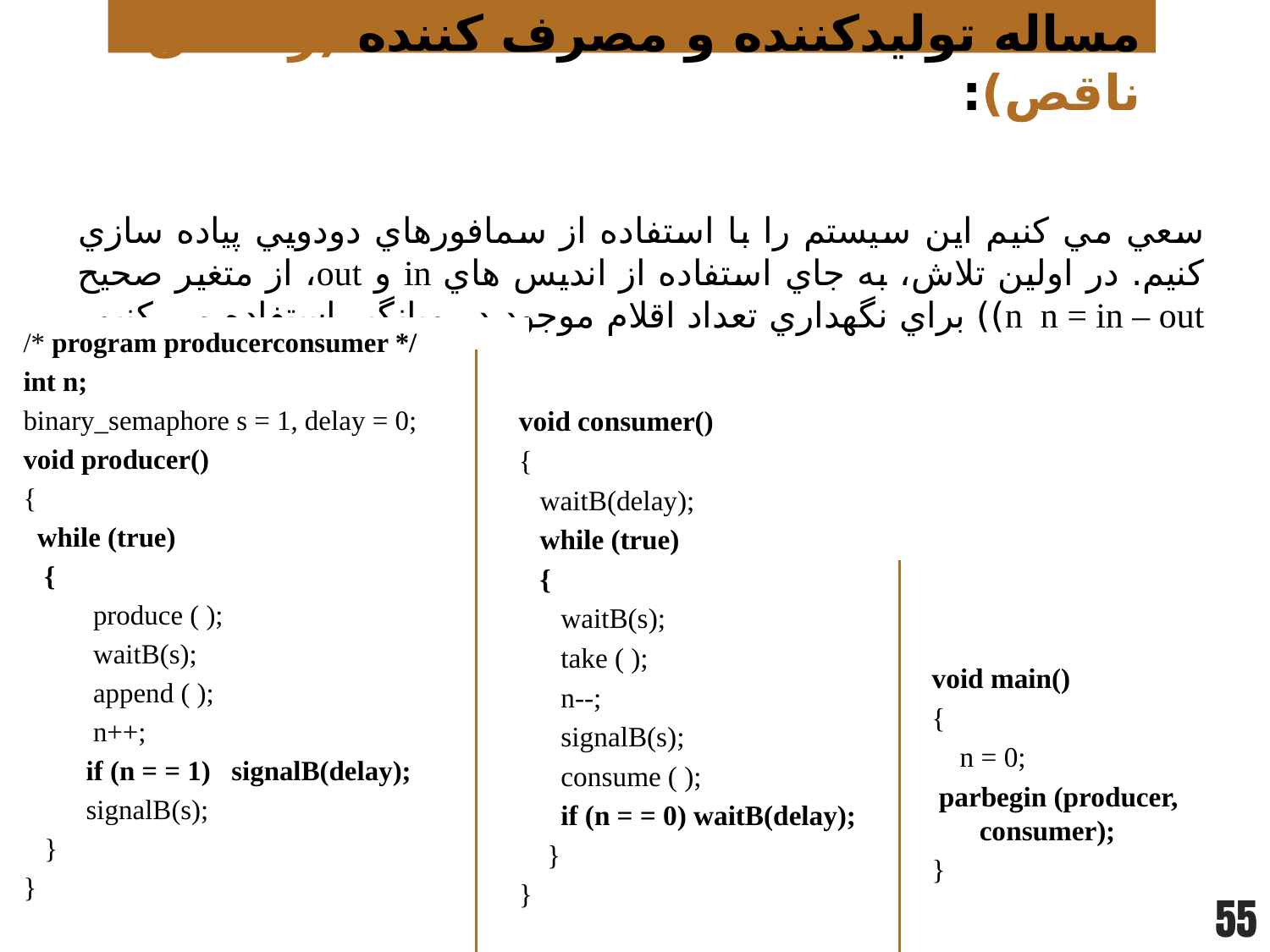

# مساله توليدکننده و مصرف کننده (راه حل ناقص):
سعي مي كنيم اين سيستم را با استفاده از سمافورهاي دودويي پياده سازي كنيم. در اولين تلاش، به جاي استفاده از انديس هاي in و out، از متغير صحيح n  n = in – out)) براي نگهداري تعداد اقلام موجود در ميانگير استفاده مي كنيم.

/* program producerconsumer */
int n;
binary_semaphore s = 1, delay = 0;
void producer()
{
  while (true)
   {
          produce ( );
          waitB(s);
          append ( );
          n++;
         if (n = = 1)   signalB(delay);
         signalB(s);
   }
}
void consumer()
{
   waitB(delay);
   while (true)
   {
      waitB(s);
      take ( );
      n--;
      signalB(s);
      consume ( );
      if (n = = 0) waitB(delay);
    }
}
void main()
{
    n = 0;
 parbegin (producer, consumer);
}
55